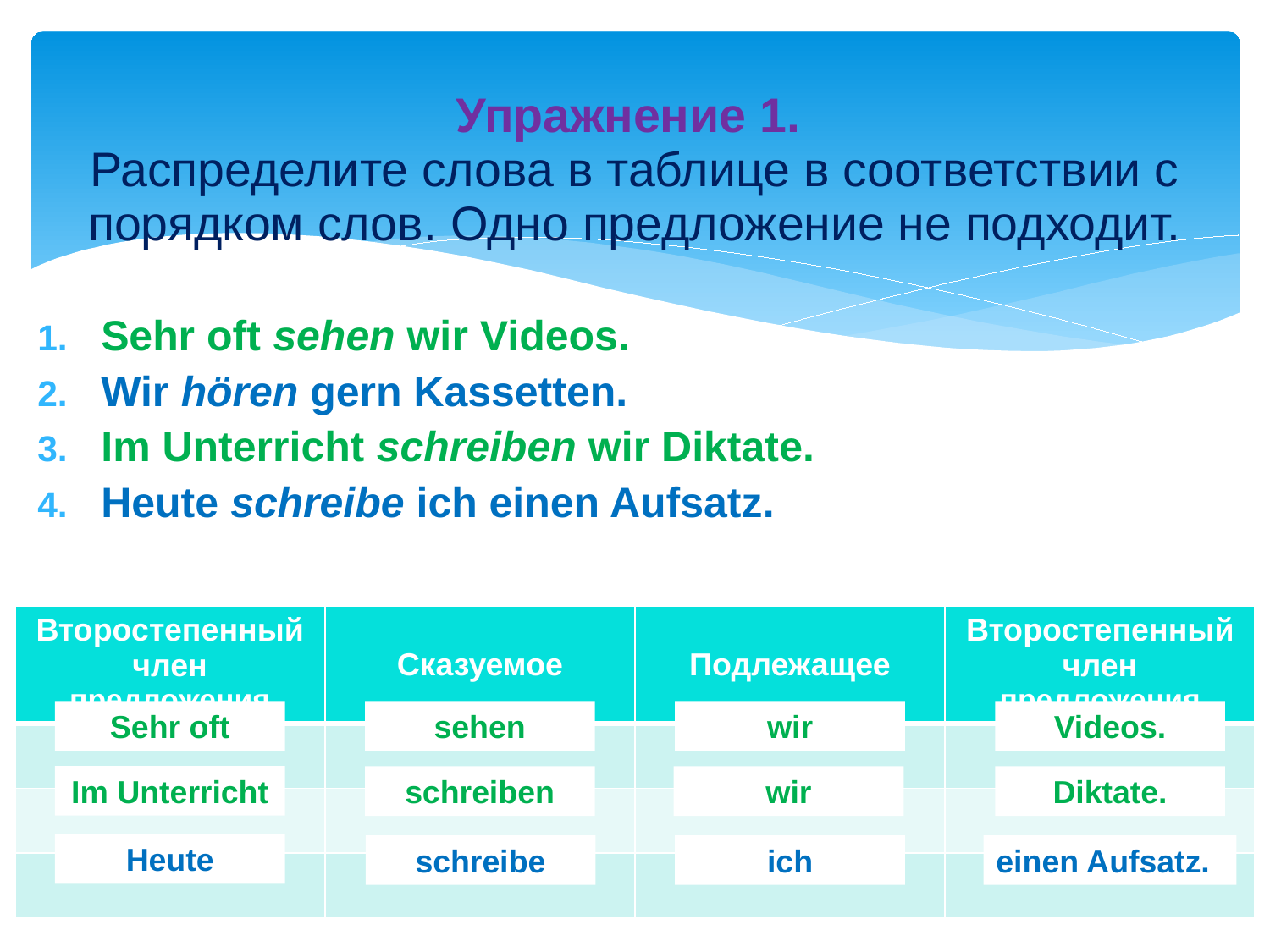

# Упражнение 1. Распределите слова в таблице в соответствии с порядком слов. Одно предложение не подходит.
Sehr oft sehen wir Videos.
Wir hören gern Kassetten.
Im Unterricht schreiben wir Diktate.
Heute schreibe ich einen Aufsatz.
| Второстепенный член предложения | Сказуемое | Подлежащее | Второстепенный член предложения |
| --- | --- | --- | --- |
|  |  |  |  |
|  |  |  |  |
|  |  |  |  |
Videos.
Sehr oft
sehen
wir
Im Unterricht
schreiben
wir
Diktate.
Heute
ich
schreibe
einen Aufsatz.